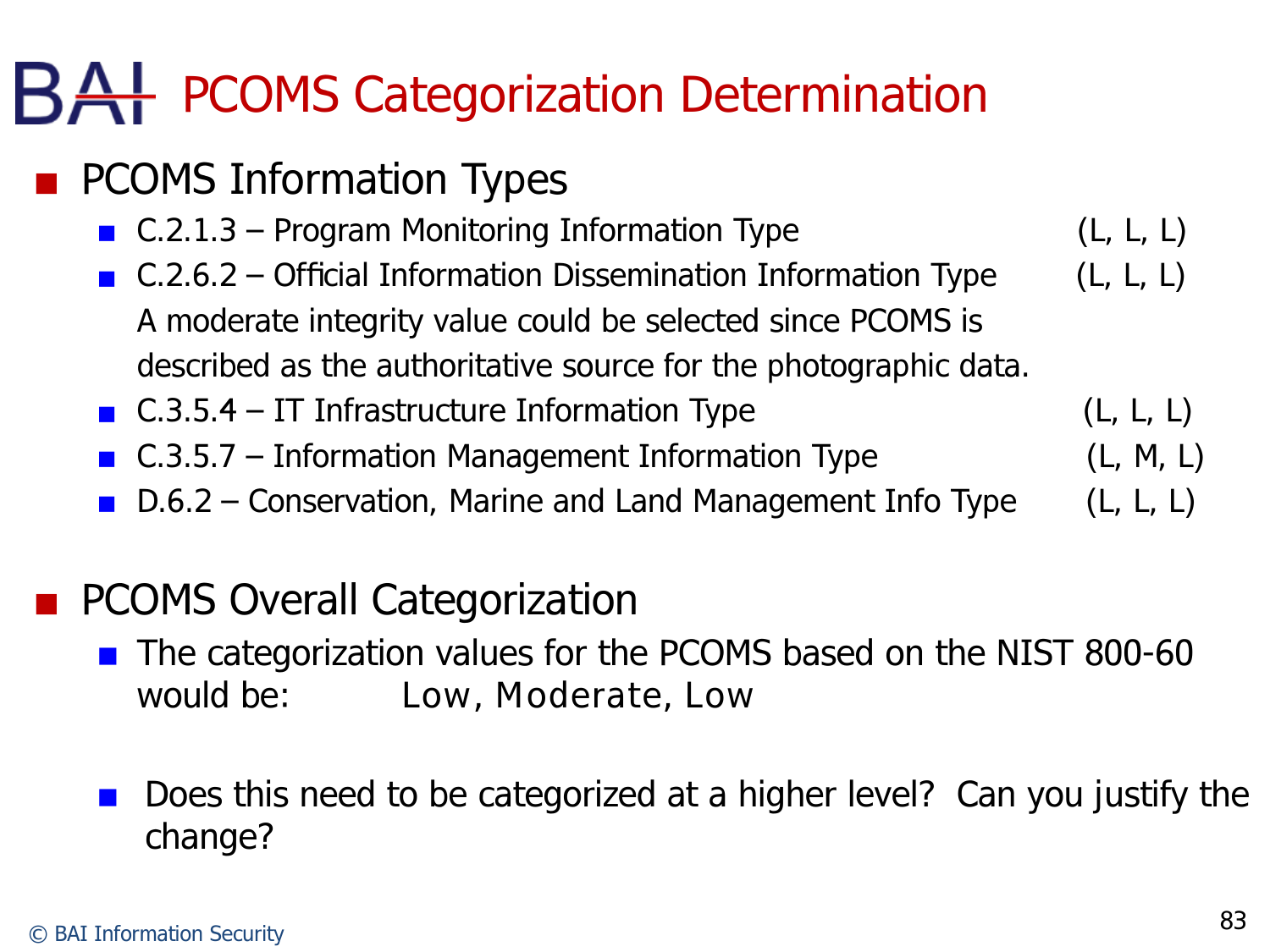

# PCOMS Categorization Determination
PCOMS Information Types
C.2.1.3 – Program Monitoring Information Type                            (L, L, L)
C.2.6.2 – Official Information Dissemination Information Type        (L, L, L)
    A moderate integrity value could be selected since PCOMS is
    described as the authoritative source for the photographic data.
C.3.5.4 – IT Infrastructure Information Type                                 (L, L, L)
C.3.5.7 – Information Management Information Type                     (L, M, L)
D.6.2 – Conservation, Marine and Land Management Info Type       (L, L, L)

PCOMS Overall Categorization
The categorization values for the PCOMS based on the NIST 800-60 would be: 	 Low, Moderate, Low

Does this need to be categorized at a higher level?  Can you justify the change?